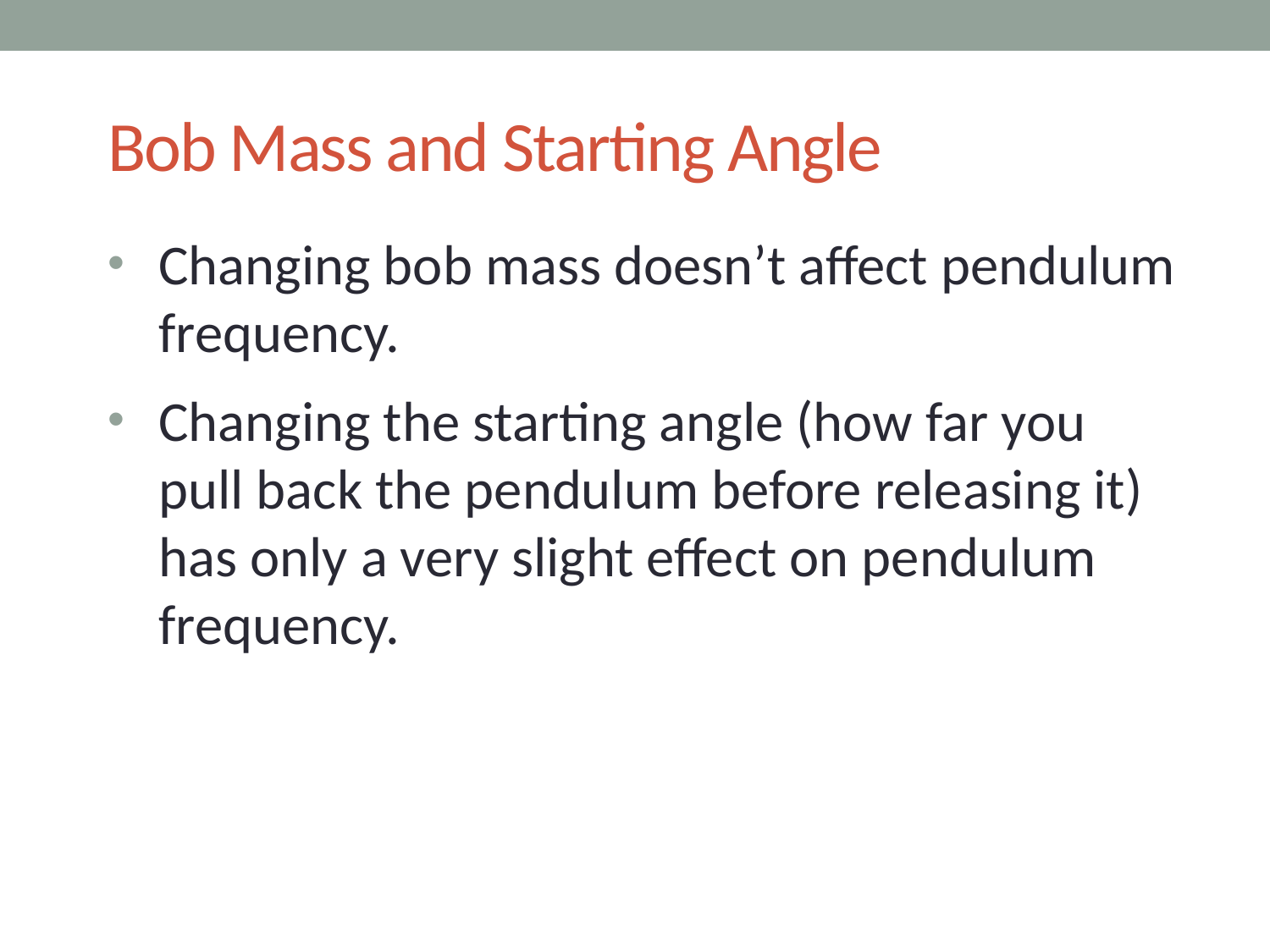

# Bob Mass and Starting Angle
Changing bob mass doesn’t affect pendulum frequency.
Changing the starting angle (how far you
pull back the pendulum before releasing it) has only a very slight effect on pendulum frequency.